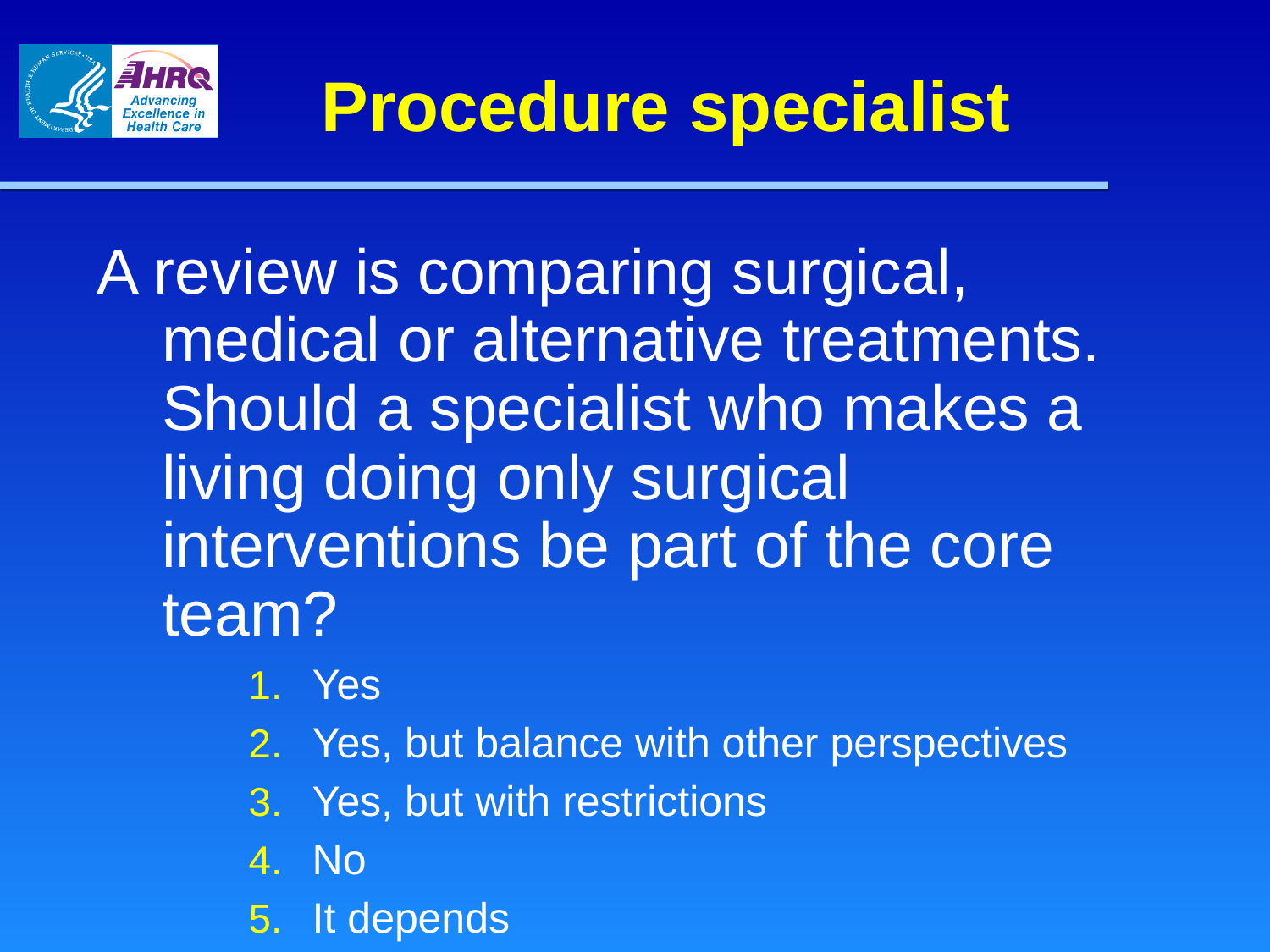

# Procedure specialist
A review is comparing surgical, medical or alternative treatments.  Should a specialist who makes a living doing only surgical interventions be part of the core team?
Yes
Yes, but balance with other perspectives
Yes, but with restrictions
No
It depends